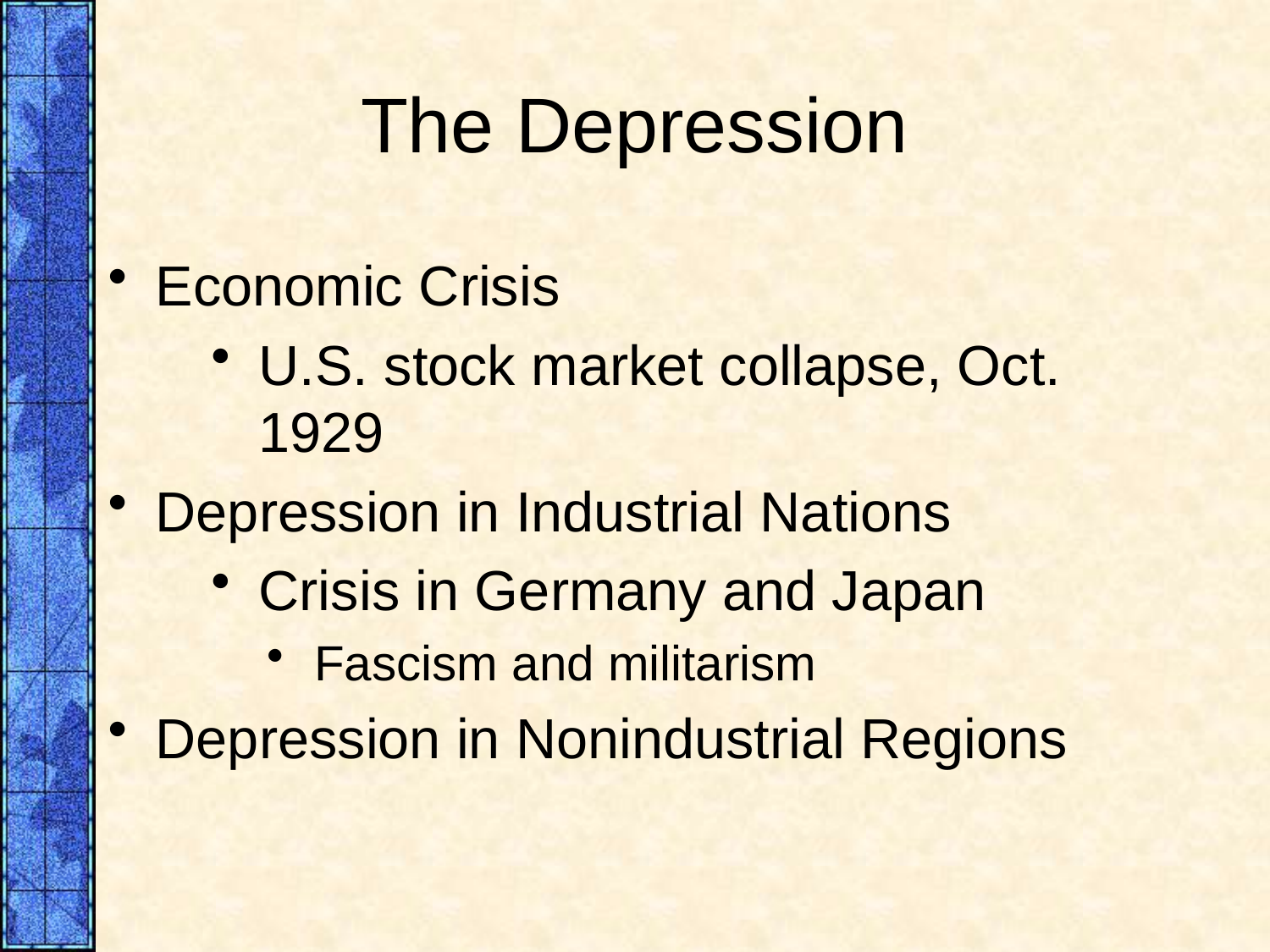

# The Depression
Economic Crisis
U.S. stock market collapse, Oct. 1929
Depression in Industrial Nations
Crisis in Germany and Japan
Fascism and militarism
Depression in Nonindustrial Regions